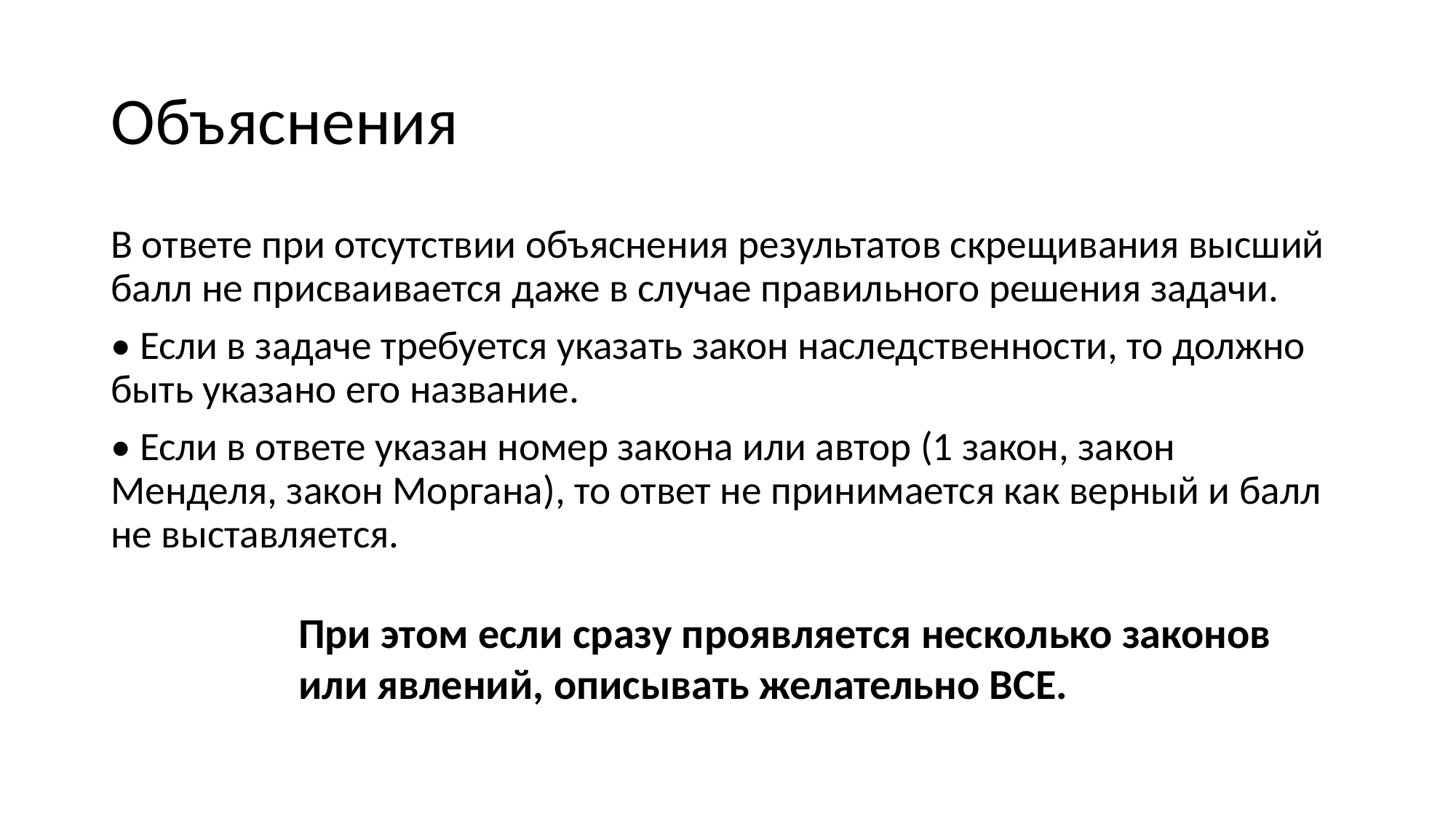

# Объяснения
В ответе при отсутствии объяснения результатов скрещивания высший балл не присваивается даже в случае правильного решения задачи.
• Если в задаче требуется указать закон наследственности, то должно быть указано его название.
• Если в ответе указан номер закона или автор (1 закон, закон Менделя, закон Моргана), то ответ не принимается как верный и балл не выставляется.
При этом если сразу проявляется несколько законов или явлений, описывать желательно ВСЕ.